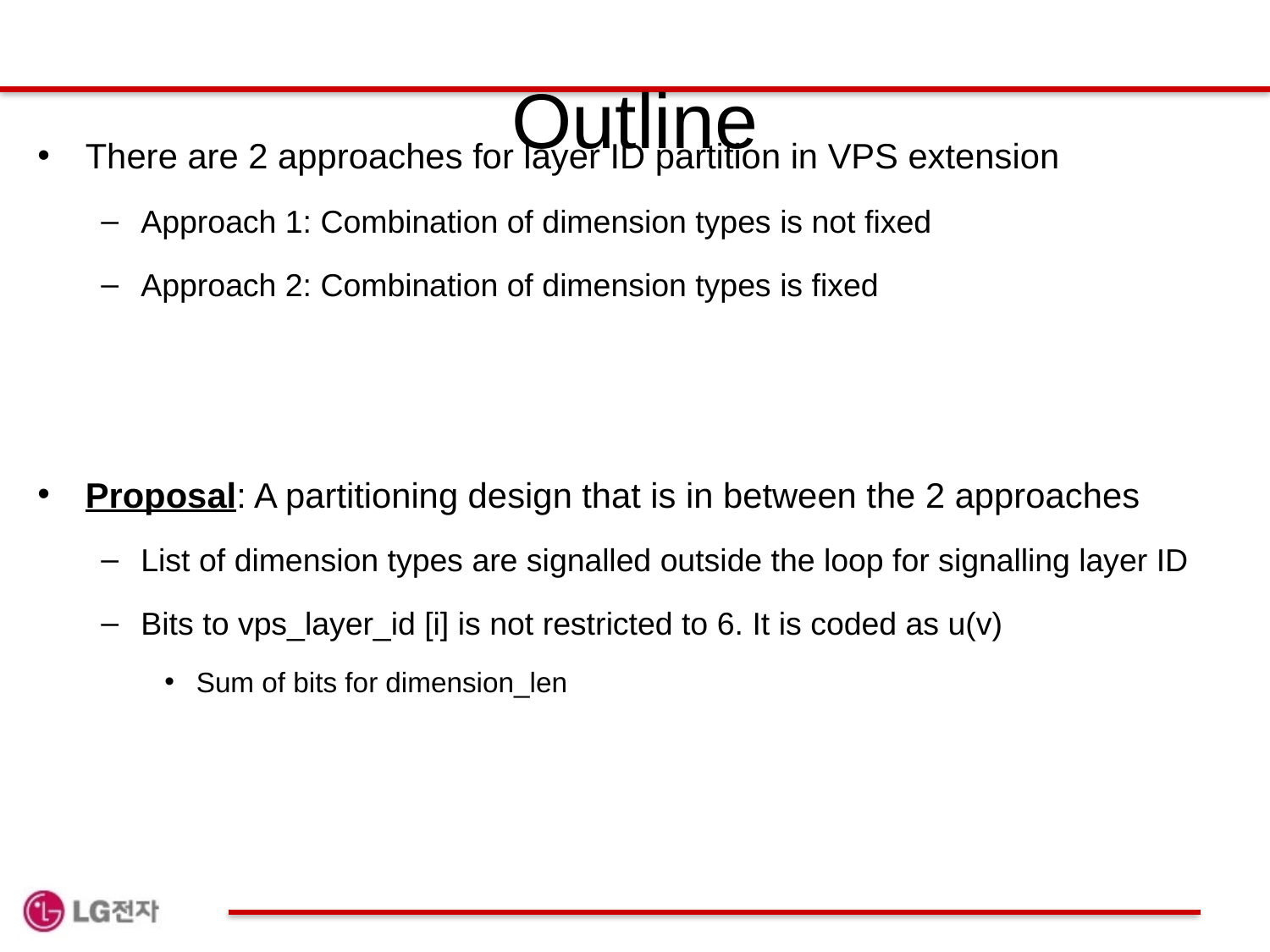

# Outline
There are 2 approaches for layer ID partition in VPS extension
Approach 1: Combination of dimension types is not fixed
Approach 2: Combination of dimension types is fixed

Proposal: A partitioning design that is in between the 2 approaches
List of dimension types are signalled outside the loop for signalling layer ID
Bits to vps_layer_id [i] is not restricted to 6. It is coded as u(v)
Sum of bits for dimension_len